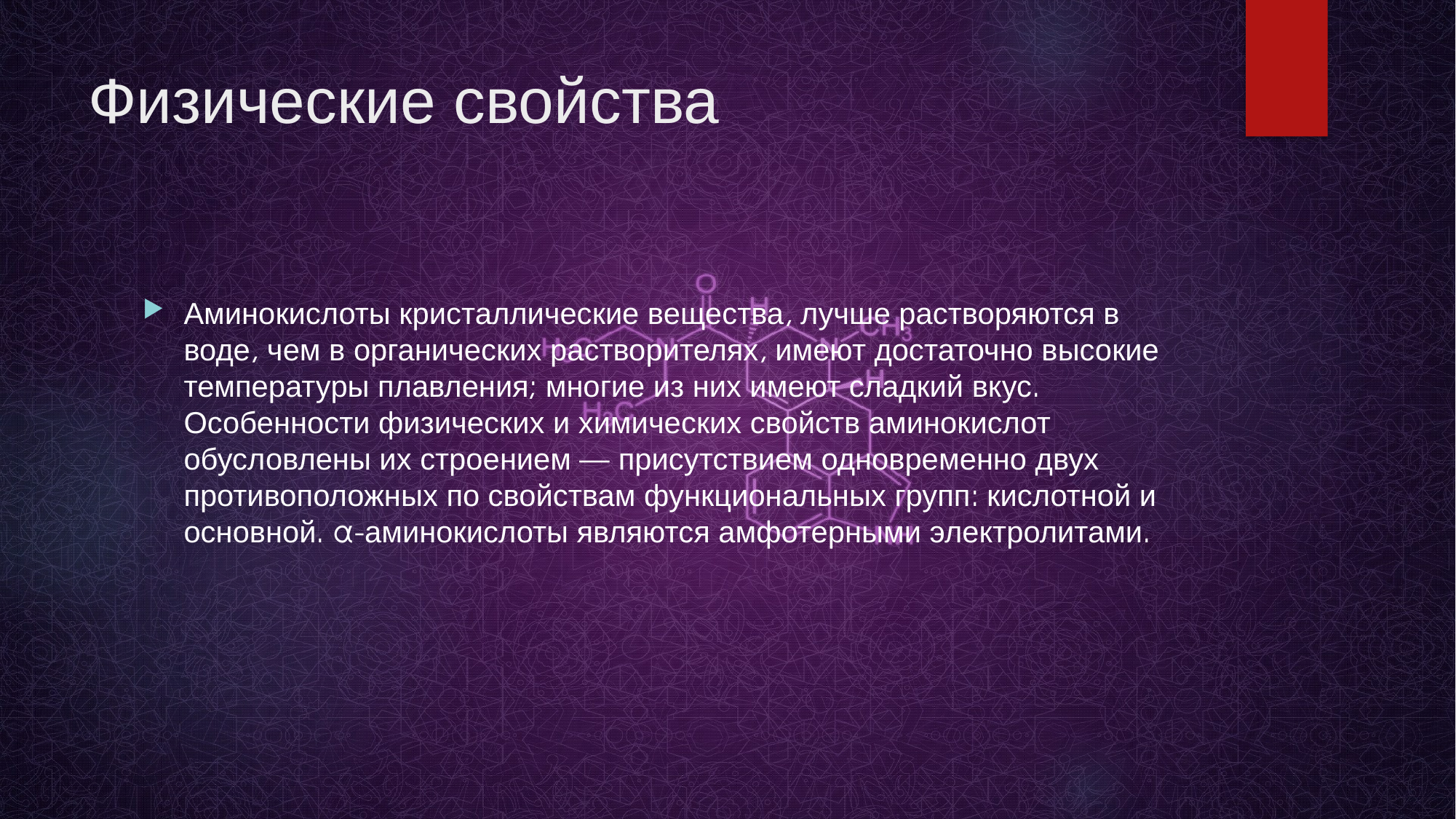

# Физические свойства
Аминокислоты кристаллические вещества, лучше растворяются в воде, чем в органических растворителях, имеют достаточно высокие температуры плавления; многие из них имеют сладкий вкус. Особенности физических и химических свойств аминокислот обусловлены их строением — присутствием одновременно двух противоположных по свойствам функциональных групп: кислотной и основной. α-аминокислоты являются амфотерными электролитами.